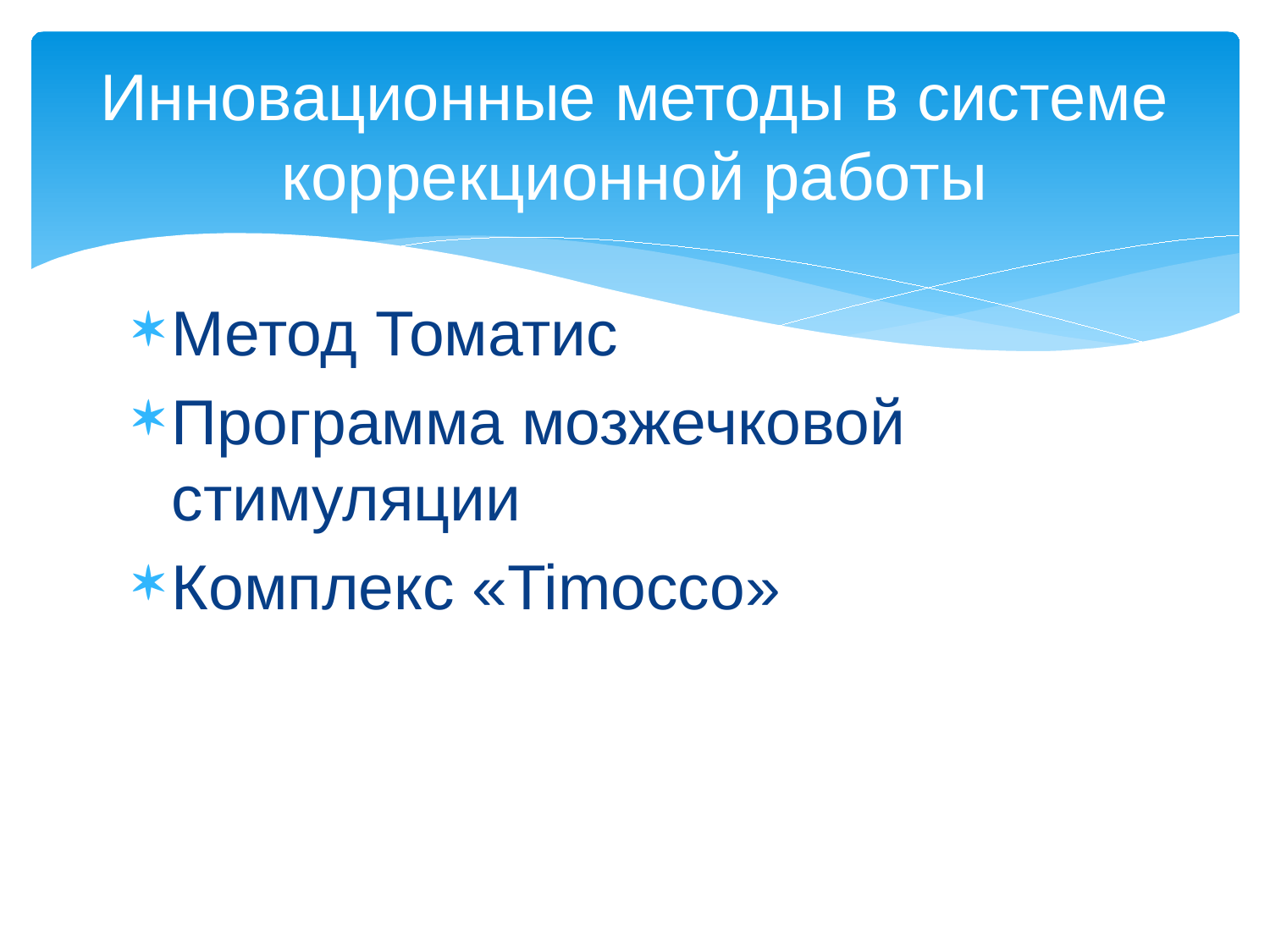

# Инновационные методы в системе коррекционной работы
Метод Томатис
Программа мозжечковой стимуляции
Комплекс «Timocco»